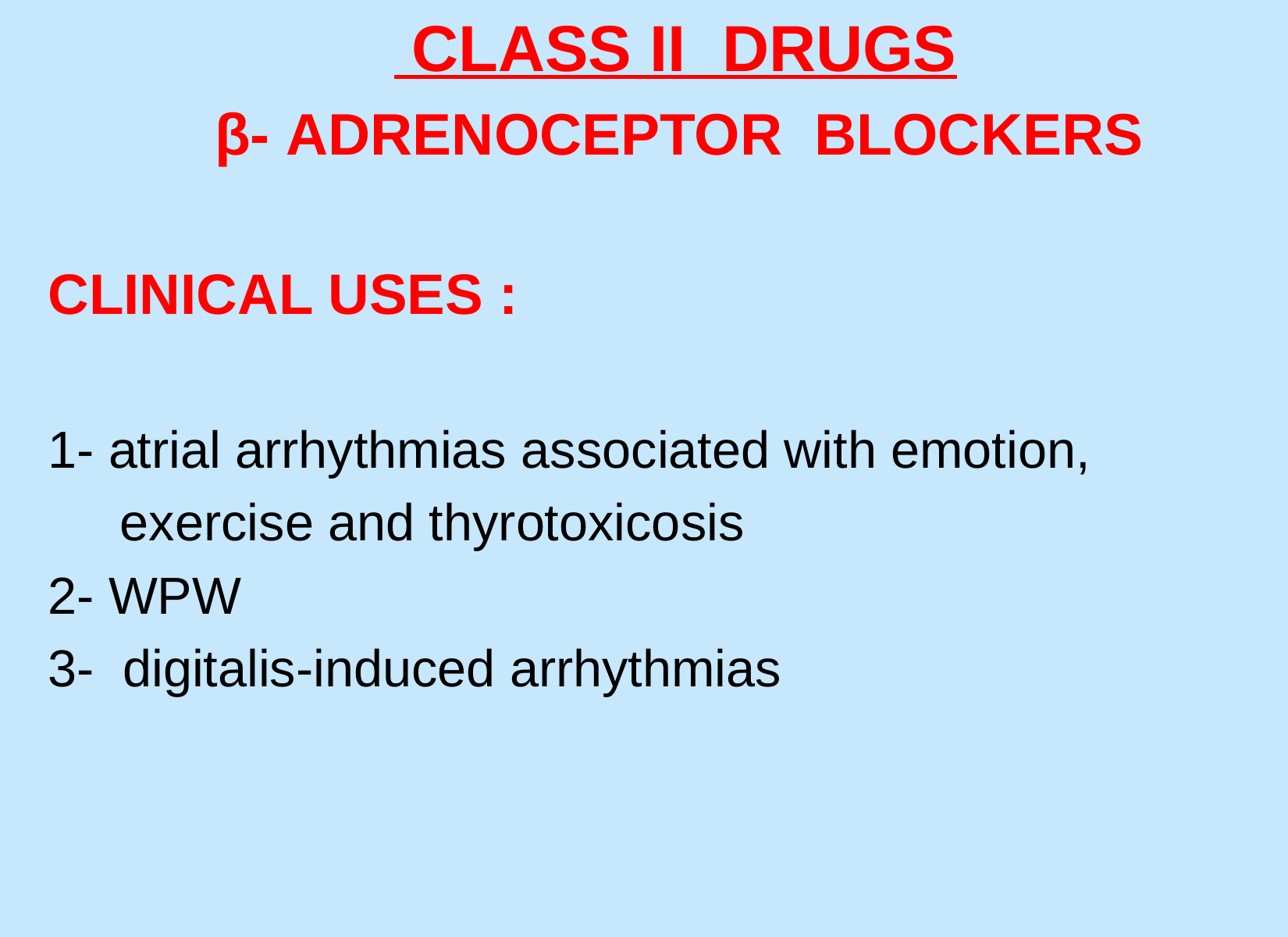

CLASS II  DRUGS
β- ADRENOCEPTOR  BLOCKERS

CLINICAL USES :

1- atrial arrhythmias associated with emotion,
     exercise and thyrotoxicosis
2- WPW
3-  digitalis-induced arrhythmias

#